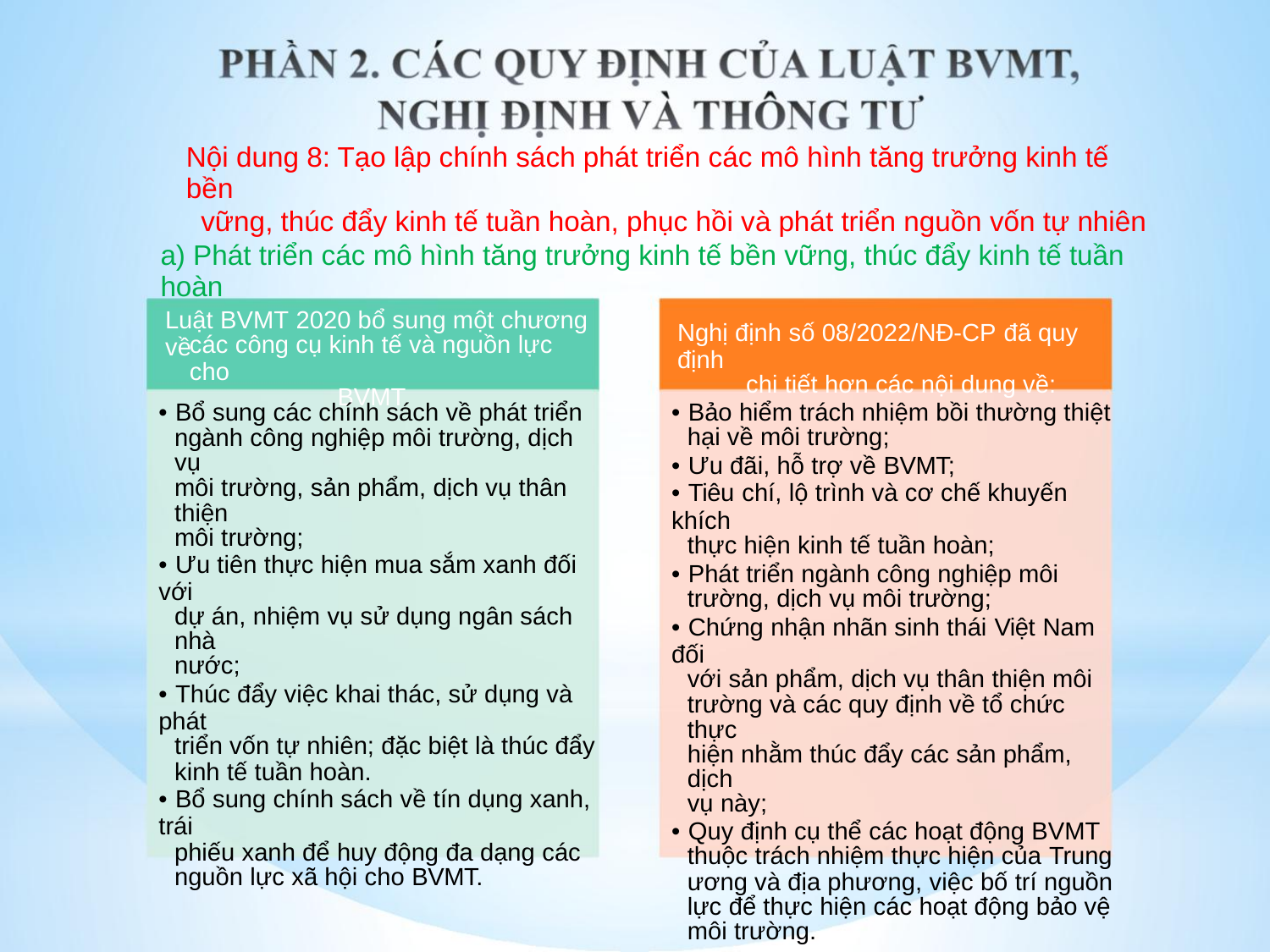

Nội dung 8: Tạo lập chính sách phát triển các mô hình tăng trưởng kinh tế bền
vững, thúc đẩy kinh tế tuần hoàn, phục hồi và phát triển nguồn vốn tự nhiên
a) Phát triển các mô hình tăng trưởng kinh tế bền vững, thúc đẩy kinh tế tuần hoàn
Luật BVMT 2020 bổ sung một chương về
Nghị định số 08/2022/NĐ-CP đã quy định
chi tiết hơn các nội dung về:
các công cụ kinh tế và nguồn lực cho
BVMT
• Bổ sung các chính sách về phát triển
ngành công nghiệp môi trường, dịch vụ
môi trường, sản phẩm, dịch vụ thân thiện
môi trường;
• Ưu tiên thực hiện mua sắm xanh đối với
dự án, nhiệm vụ sử dụng ngân sách nhà
nước;
• Thúc đẩy việc khai thác, sử dụng và phát
triển vốn tự nhiên; đặc biệt là thúc đẩy
kinh tế tuần hoàn.
• Bổ sung chính sách về tín dụng xanh, trái
phiếu xanh để huy động đa dạng các
nguồn lực xã hội cho BVMT.
• Bảo hiểm trách nhiệm bồi thường thiệt
hại về môi trường;
• Ưu đãi, hỗ trợ về BVMT;
• Tiêu chí, lộ trình và cơ chế khuyến khích
thực hiện kinh tế tuần hoàn;
• Phát triển ngành công nghiệp môi
trường, dịch vụ môi trường;
• Chứng nhận nhãn sinh thái Việt Nam đối
với sản phẩm, dịch vụ thân thiện môi
trường và các quy định về tổ chức thực
hiện nhằm thúc đẩy các sản phẩm, dịch
vụ này;
• Quy định cụ thể các hoạt động BVMT
thuộc trách nhiệm thực hiện của Trung
ương và địa phương, việc bố trí nguồn
lực để thực hiện các hoạt động bảo vệ
môi trường.